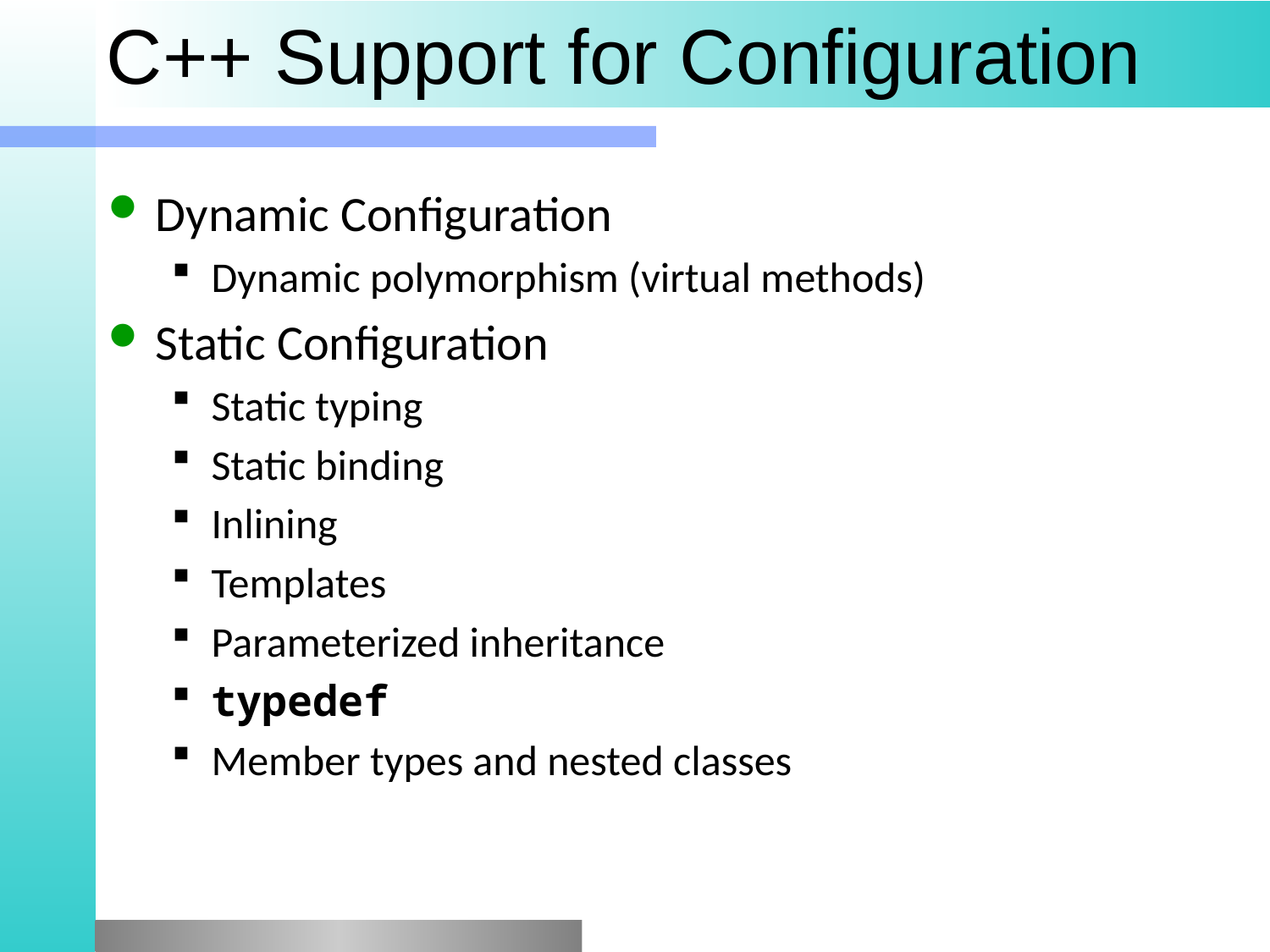

# C++ Support for Configuration
Dynamic Configuration
Dynamic polymorphism (virtual methods)
Static Configuration
Static typing
Static binding
Inlining
Templates
Parameterized inheritance
typedef
Member types and nested classes